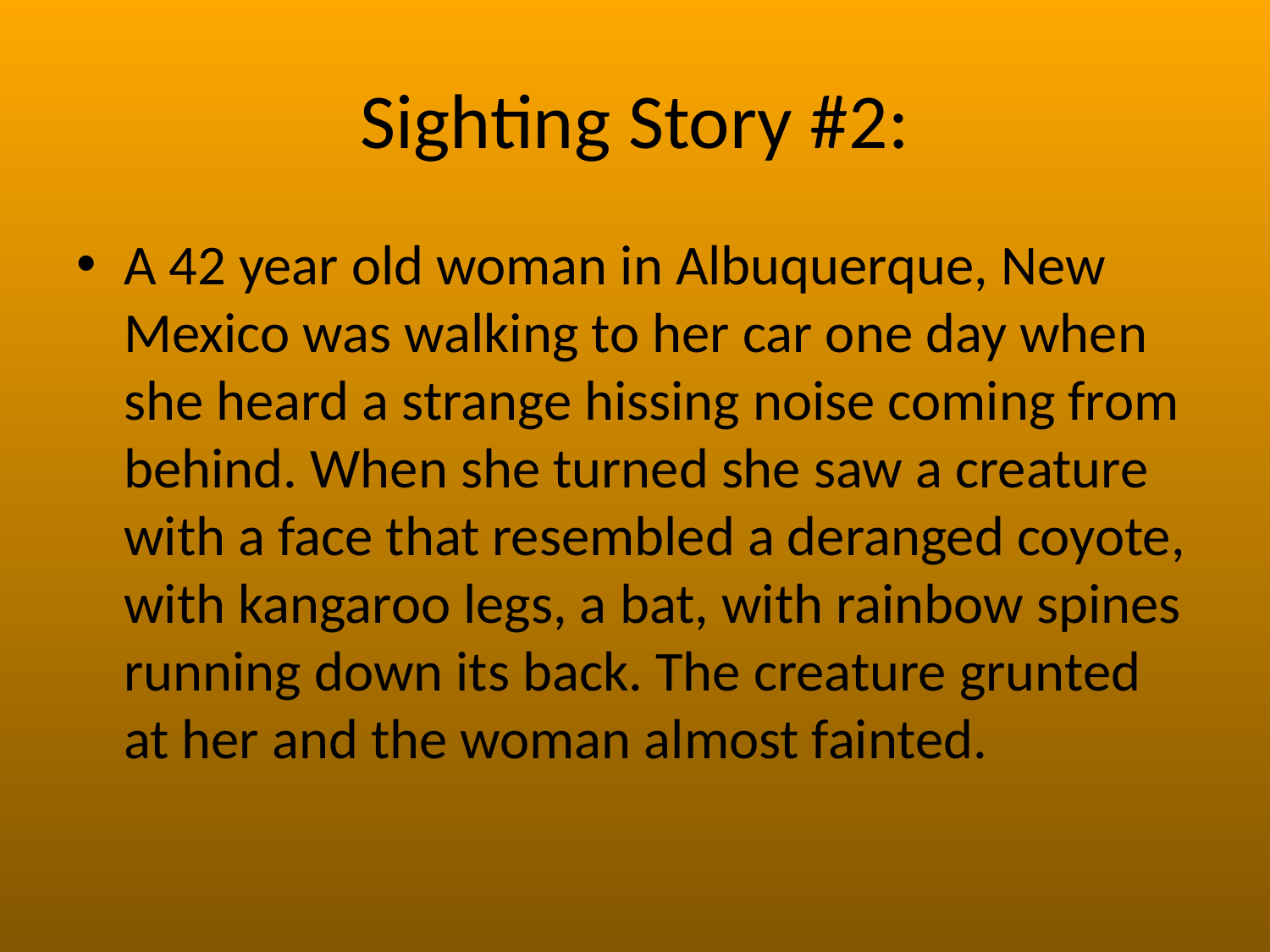

# Sighting Story #2:
A 42 year old woman in Albuquerque, New Mexico was walking to her car one day when she heard a strange hissing noise coming from behind. When she turned she saw a creature with a face that resembled a deranged coyote, with kangaroo legs, a bat, with rainbow spines running down its back. The creature grunted at her and the woman almost fainted.